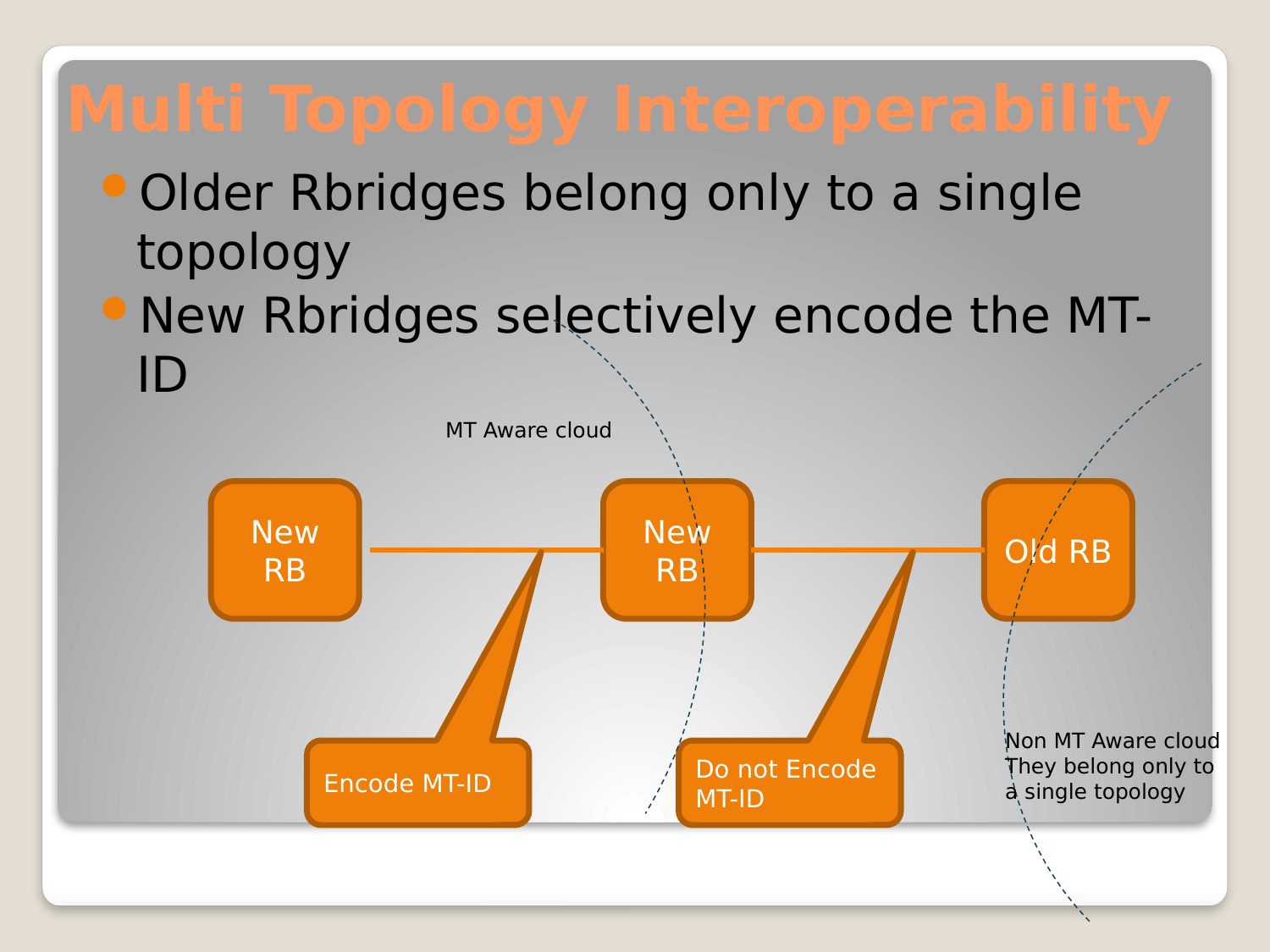

# Multi Topology Interoperability
Older Rbridges belong only to a single topology
New Rbridges selectively encode the MT-ID

MT Aware cloud
New RB
New RB
Old RB
Non MT Aware cloud
They belong only to
a single topology
Encode MT-ID
Do not Encode MT-ID